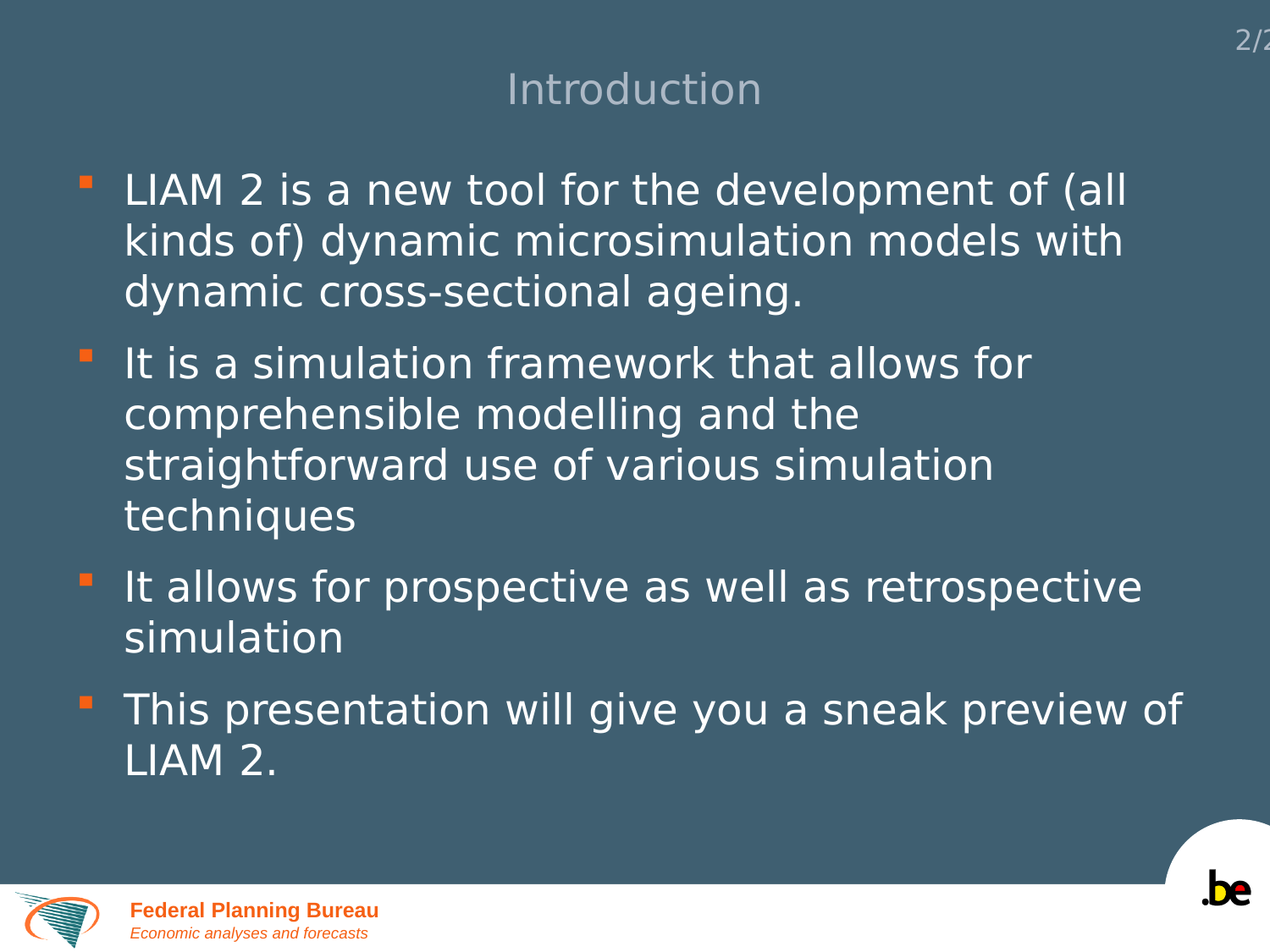

# Introduction
LIAM 2 is a new tool for the development of (all kinds of) dynamic microsimulation models with dynamic cross-sectional ageing.
It is a simulation framework that allows for comprehensible modelling and the straightforward use of various simulation techniques
It allows for prospective as well as retrospective simulation
This presentation will give you a sneak preview of LIAM 2.